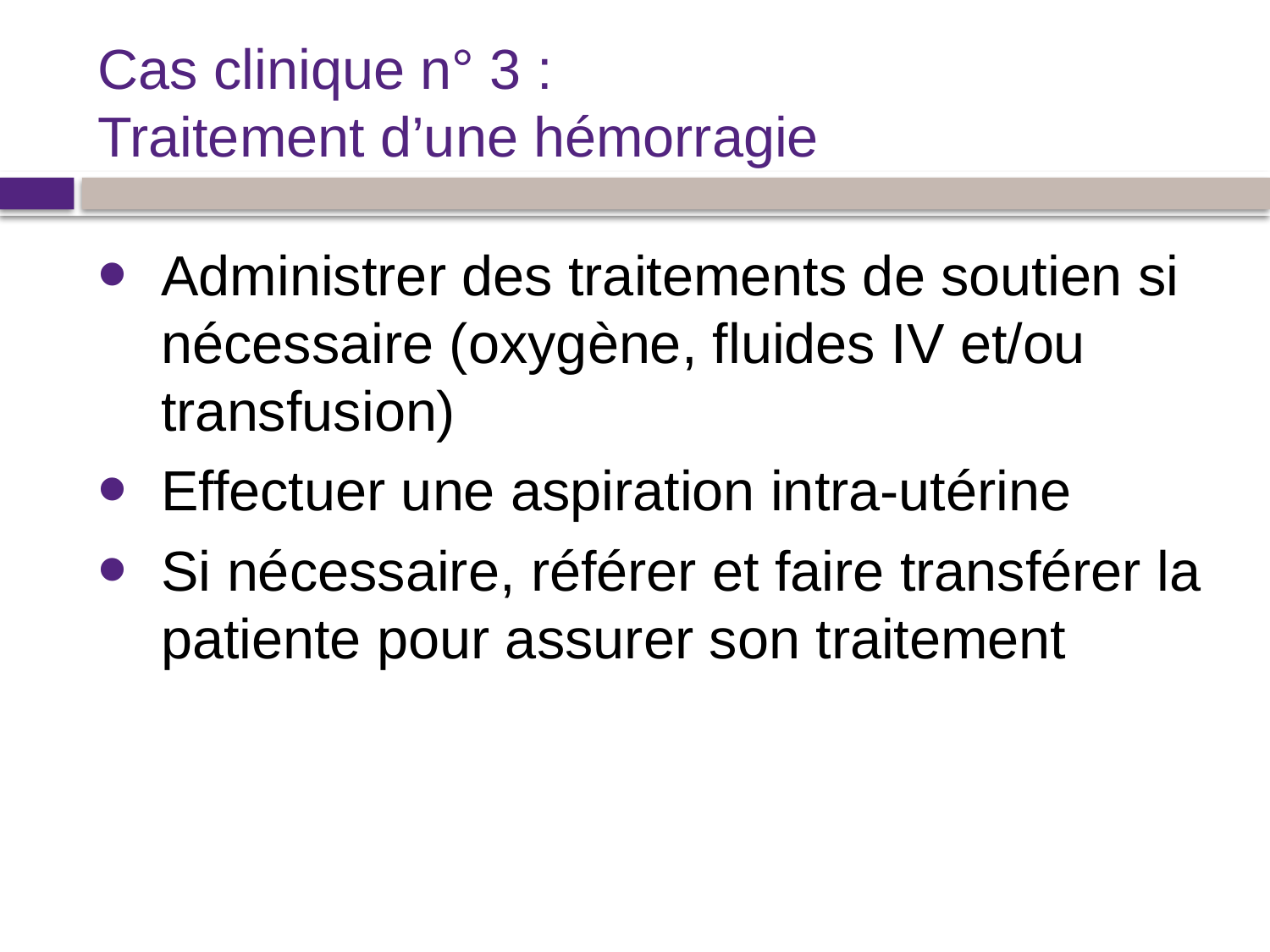

# Cas clinique n° 3 : Traitement d’une hémorragie
Administrer des traitements de soutien si nécessaire (oxygène, fluides IV et/ou transfusion)
Effectuer une aspiration intra-utérine
Si nécessaire, référer et faire transférer la patiente pour assurer son traitement